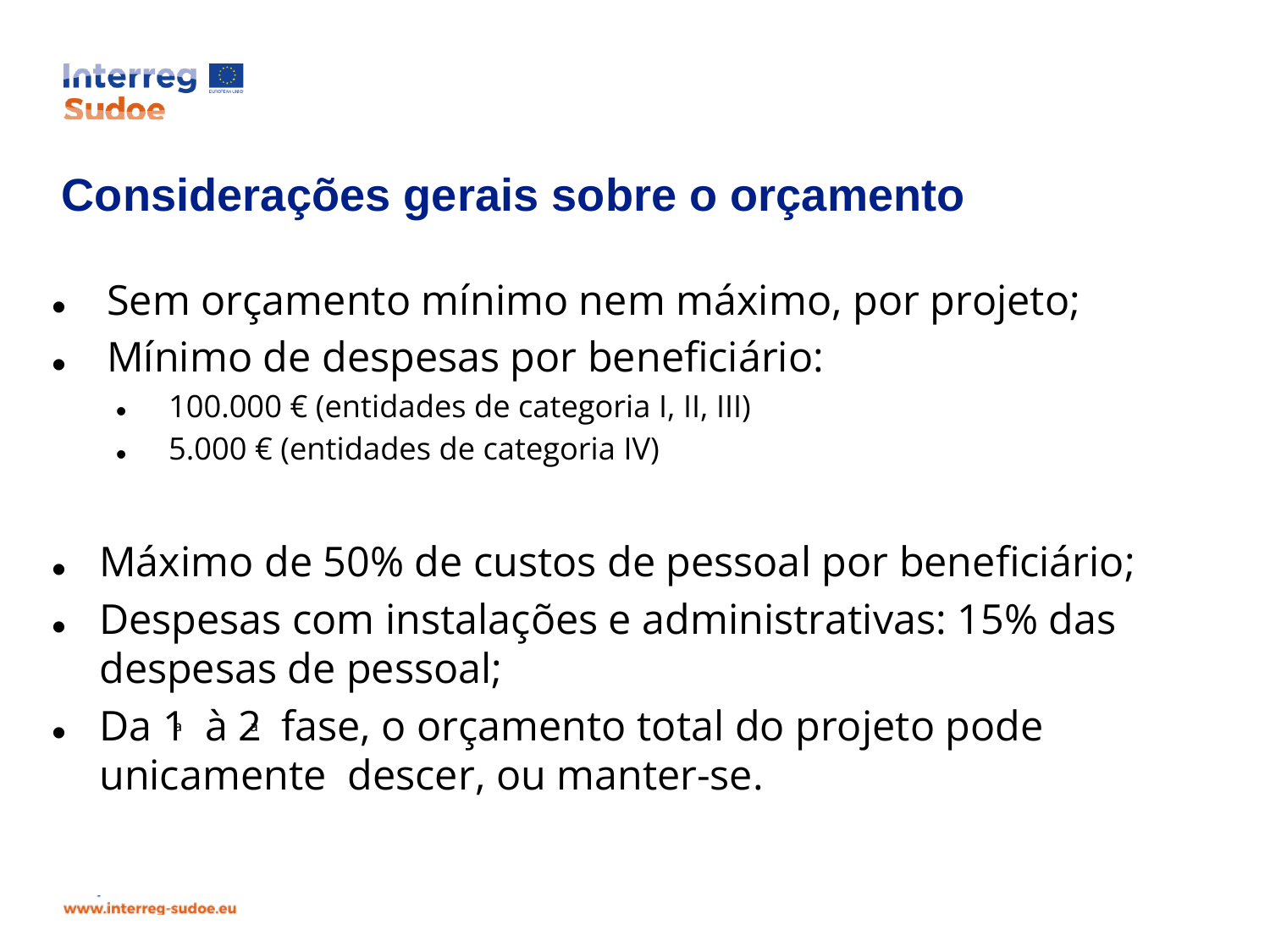

Sem orçamento mínimo nem máximo, por projeto;
Mínimo de despesas por beneficiário:
100.000 € (entidades de categoria I, II, III)
5.000 € (entidades de categoria IV)

Máximo de 50% de custos de pessoal por beneficiário;
Despesas com instalações e administrativas: 15% das despesas de pessoal;
Da 1ª à 2ª fase, o orçamento total do projeto pode unicamente  descer, ou manter-se.

# Considerações gerais sobre o orçamento